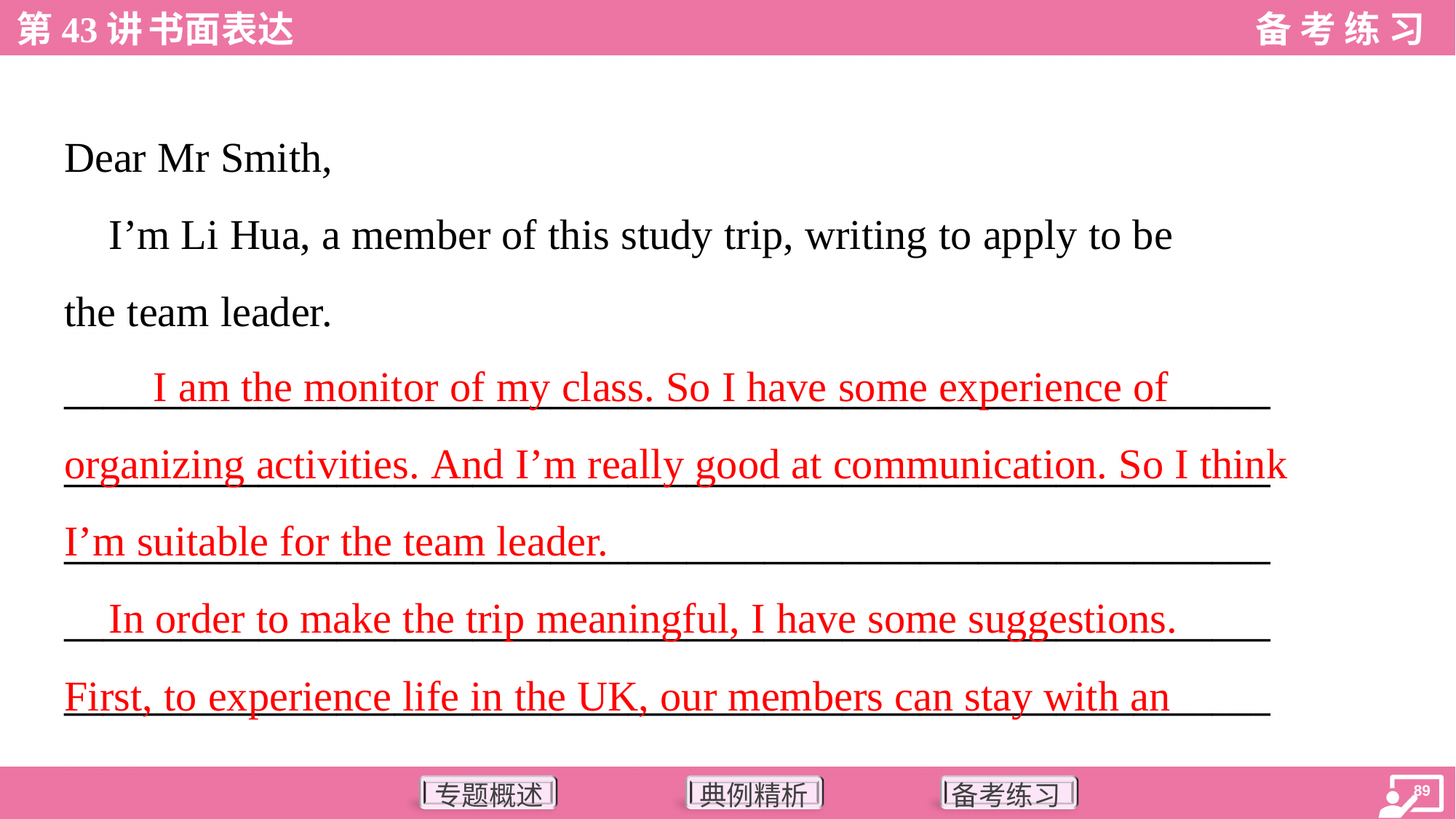

Dear Mr Smith,
    I’m Li Hua, a member of this study trip, writing to apply to be
the team leader.
______________________________________________________________
______________________________________________________________
______________________________________________________________
______________________________________________________________
______________________________________________________________
        I am the monitor of my class. So I have some experience of
organizing activities. And I’m really good at communication. So I think
I’m suitable for the team leader.
    In order to make the trip meaningful, I have some suggestions.
First, to experience life in the UK, our members can stay with an